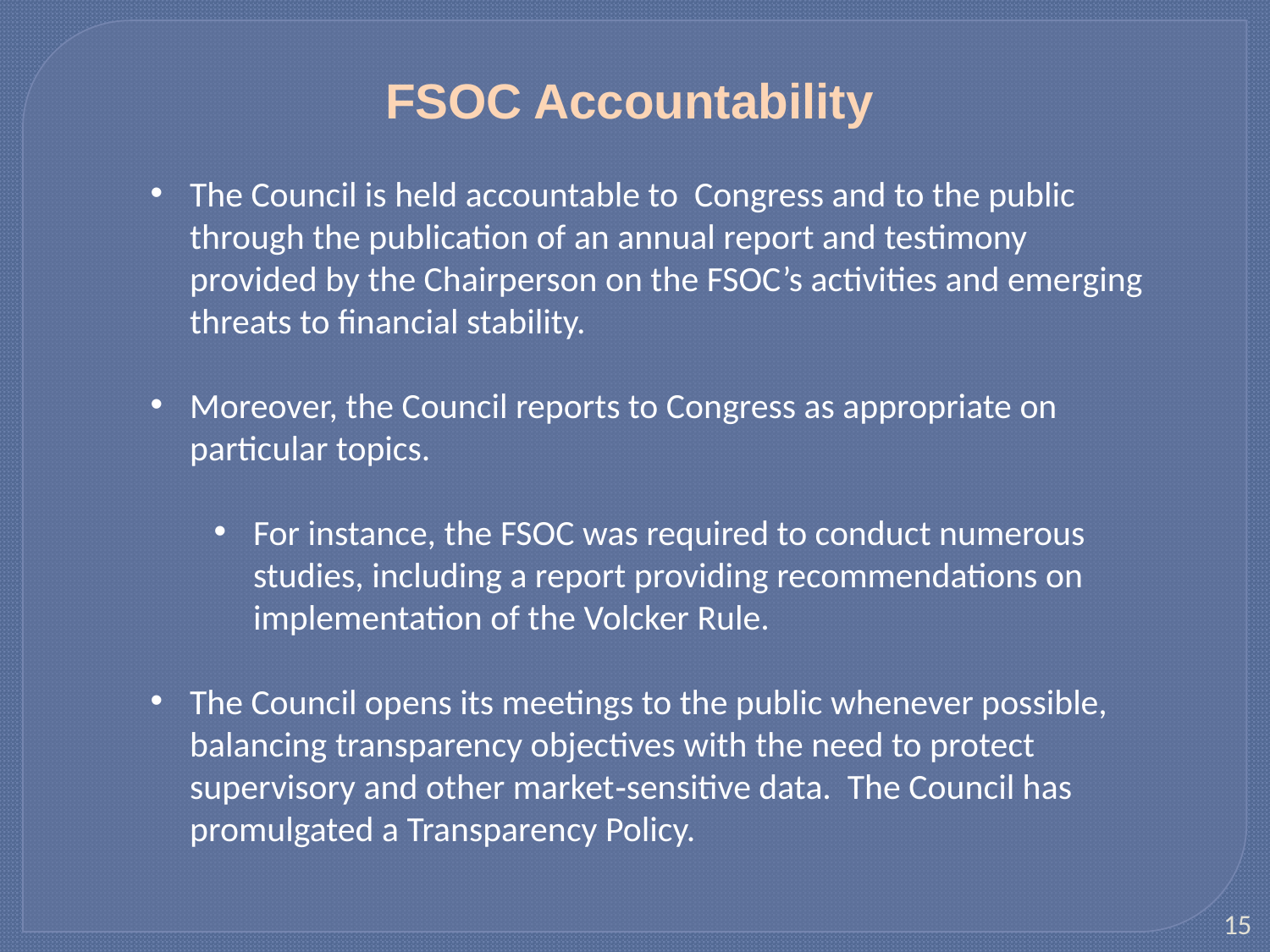

FSOC Accountability
The Council is held accountable to  Congress and to the public through the publication of an annual report and testimony provided by the Chairperson on the FSOC’s activities and emerging threats to financial stability.

Moreover, the Council reports to Congress as appropriate on particular topics.

For instance, the FSOC was required to conduct numerous studies, including a report providing recommendations on implementation of the Volcker Rule.

The Council opens its meetings to the public whenever possible, balancing transparency objectives with the need to protect supervisory and other market‐sensitive data.  The Council has promulgated a Transparency Policy.

15